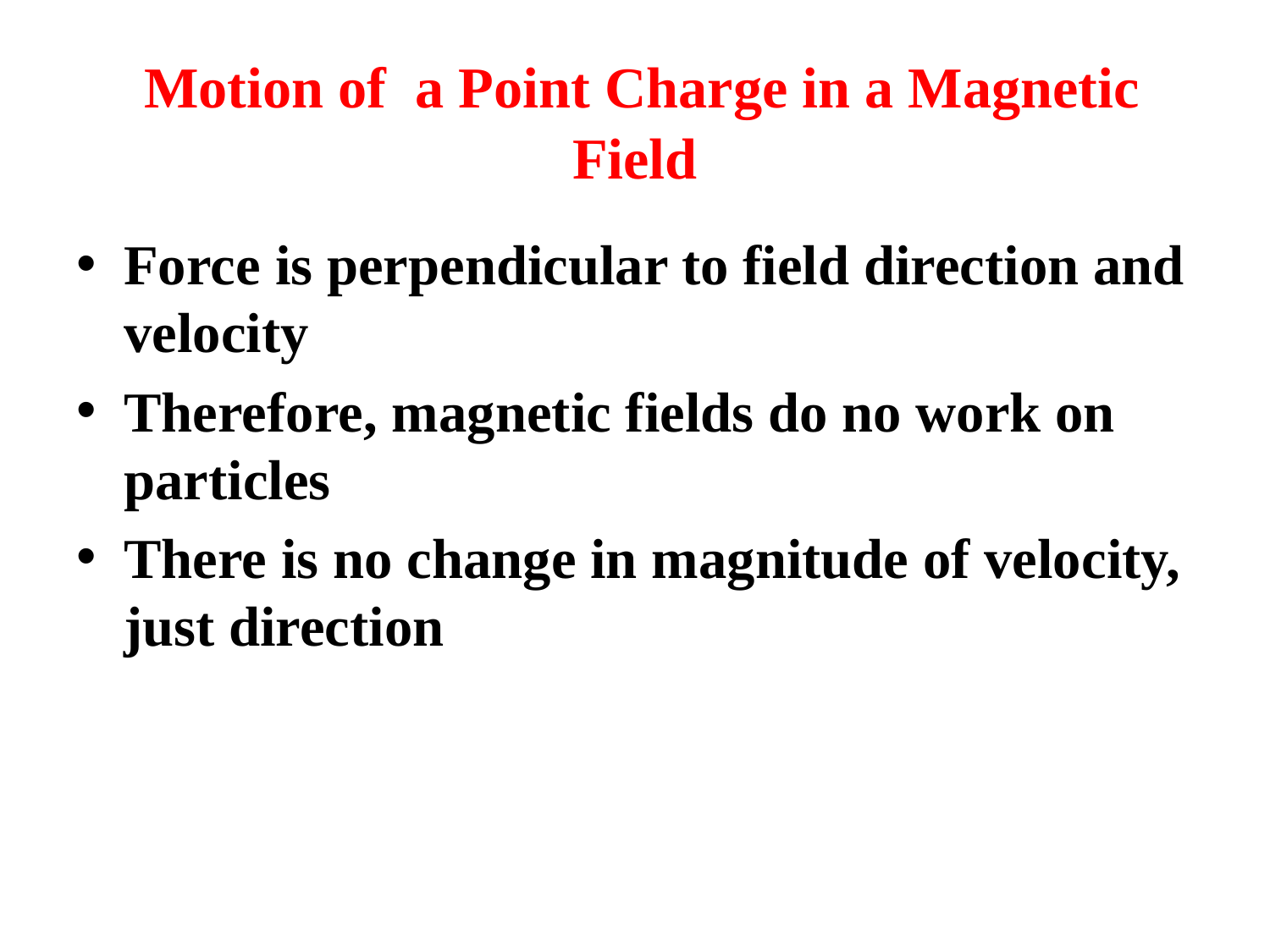

# Motion of  a Point Charge in a Magnetic Field
Force is perpendicular to field direction and velocity
Therefore, magnetic fields do no work on particles
There is no change in magnitude of velocity, just direction